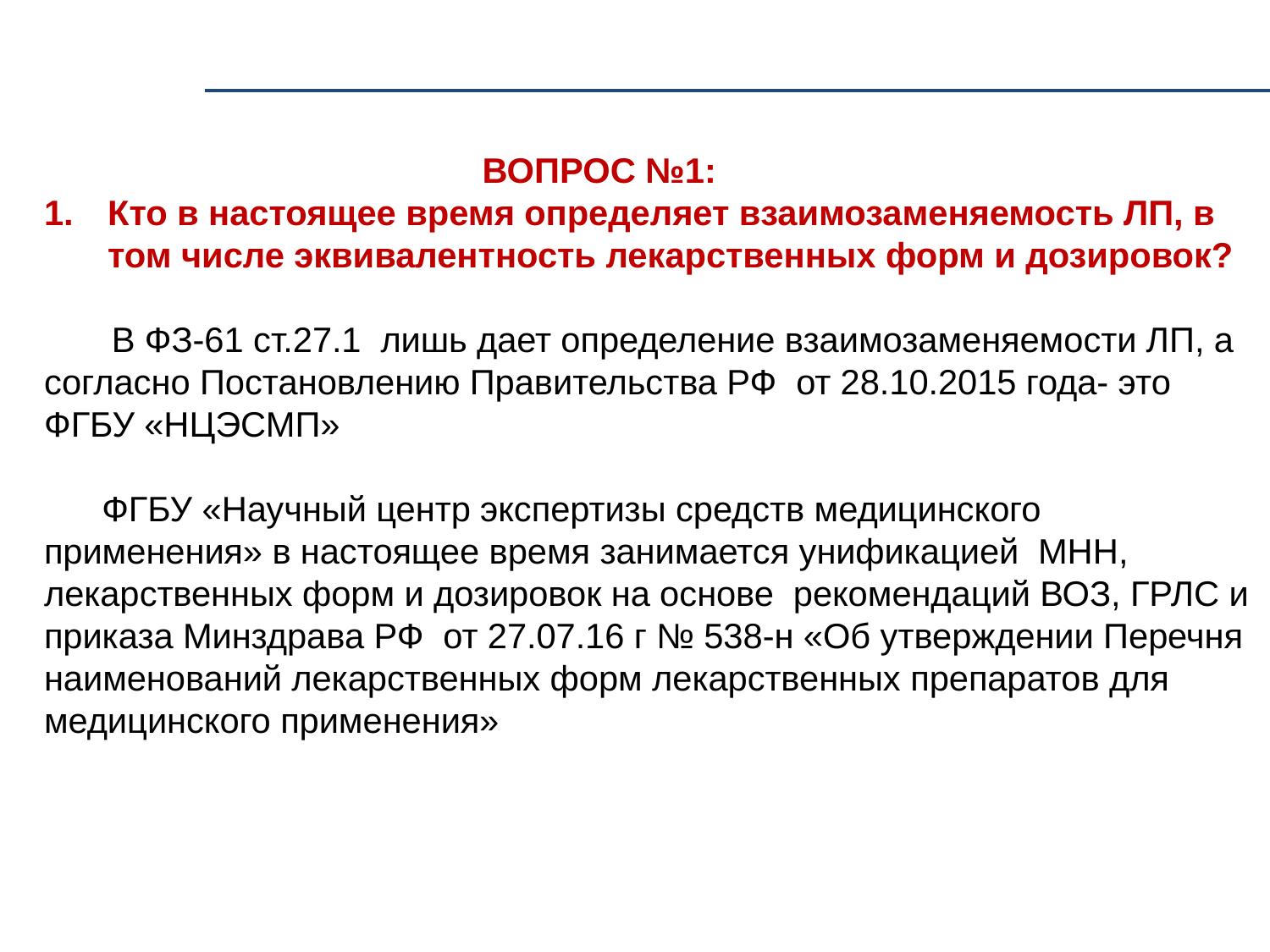

ВОПРОС №1:
Кто в настоящее время определяет взаимозаменяемость ЛП, в том числе эквивалентность лекарственных форм и дозировок?

       В ФЗ-61 ст.27.1  лишь дает определение взаимозаменяемости ЛП, а согласно Постановлению Правительства РФ  от 28.10.2015 года- это ФГБУ «НЦЭСМП»

      ФГБУ «Научный центр экспертизы средств медицинского применения» в настоящее время занимается унификацией  МНН, лекарственных форм и дозировок на основе  рекомендаций ВОЗ, ГРЛС и приказа Минздрава РФ  от 27.07.16 г № 538-н «Об утверждении Перечня  наименований лекарственных форм лекарственных препаратов для медицинского применения»